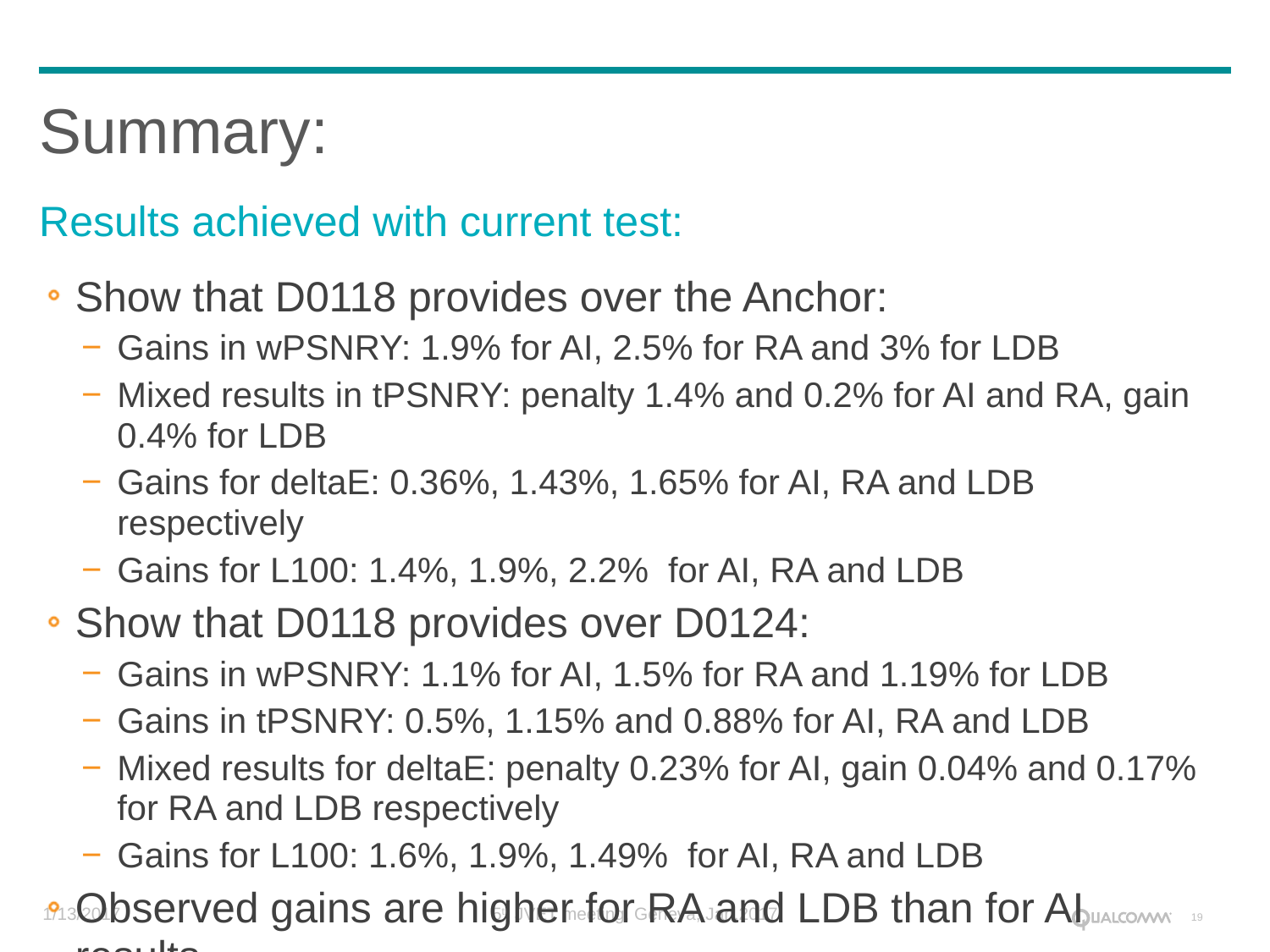

# Summary:
Results achieved with current test:
Show that D0118 provides over the Anchor:
Gains in wPSNRY: 1.9% for AI, 2.5% for RA and 3% for LDB
Mixed results in tPSNRY: penalty 1.4% and 0.2% for AI and RA, gain 0.4% for LDB
Gains for deltaE: 0.36%, 1.43%, 1.65% for AI, RA and LDB respectively
Gains for L100: 1.4%, 1.9%, 2.2%  for AI, RA and LDB
Show that D0118 provides over D0124:
Gains in wPSNRY: 1.1% for AI, 1.5% for RA and 1.19% for LDB
Gains in tPSNRY: 0.5%, 1.15% and 0.88% for AI, RA and LDB
Mixed results for deltaE: penalty 0.23% for AI, gain 0.04% and 0.17% for RA and LDB respectively
Gains for L100: 1.6%, 1.9%, 1.49%  for AI, RA and LDB
Observed gains are higher for RA and LDB than for AI results